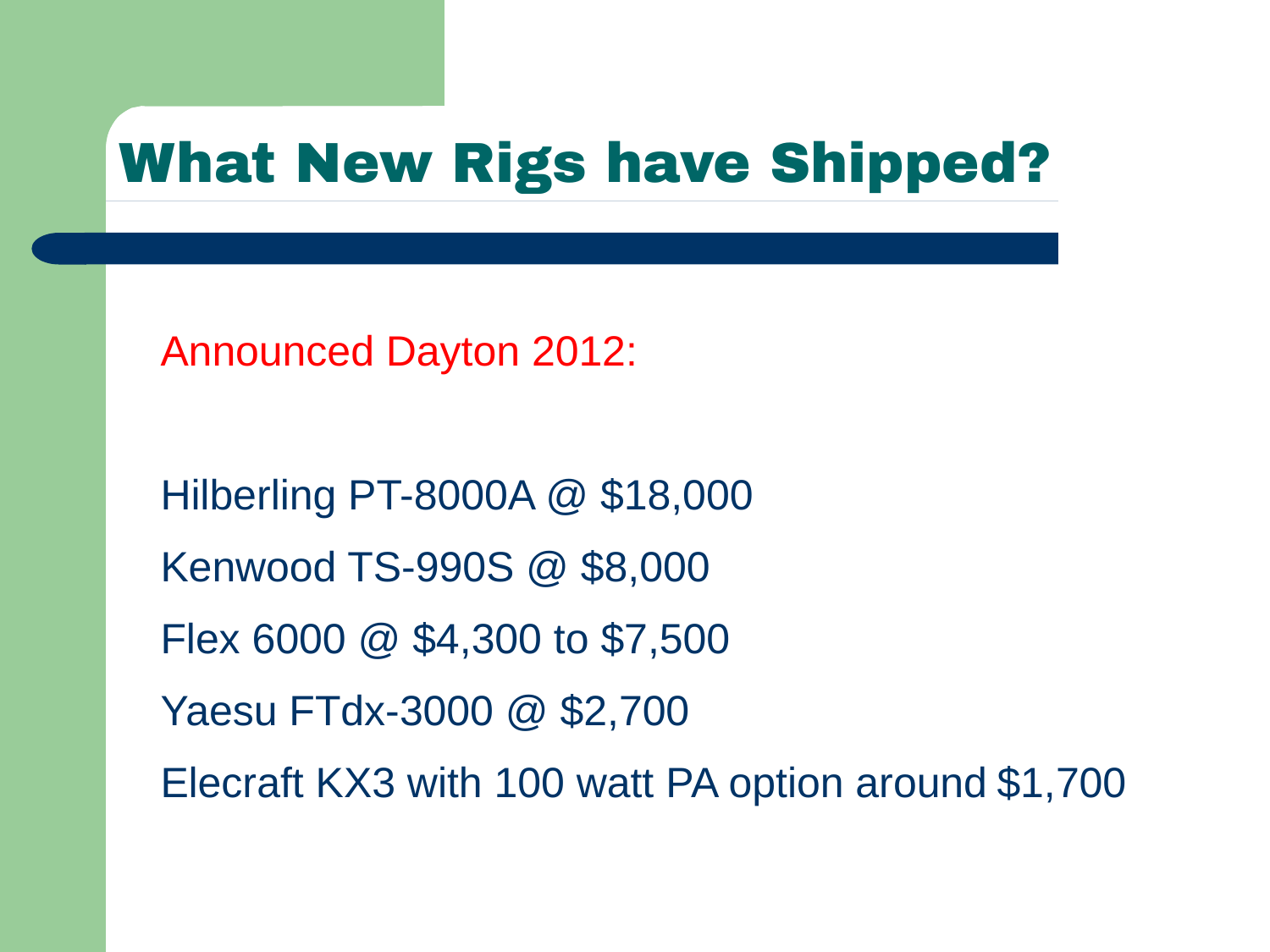

# What New Rigs have Shipped?

Announced Dayton 2012:

Hilberling PT-8000A @ $18,000
Kenwood TS-990S @ $8,000
Flex 6000 @ $4,300 to $7,500
Yaesu FTdx-3000 @ $2,700
Elecraft KX3 with 100 watt PA option around $1,700